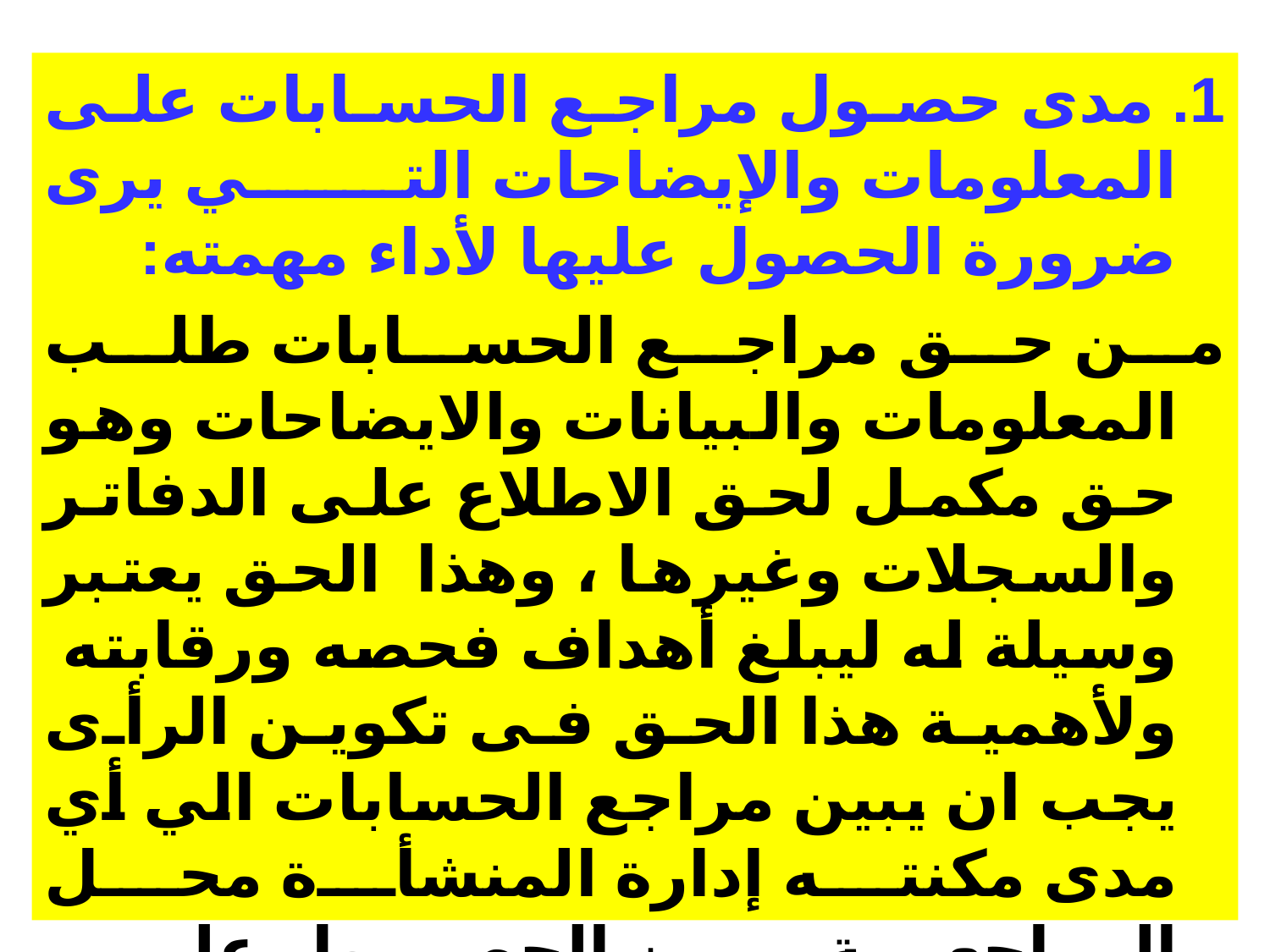

1. مدى حصول مراجع الحسابات على المعلومات والإيضاحات التي يرى ضرورة الحصول عليها لأداء مهمته:
	من حق مراجع الحسابات طلب المعلومات والبيانات والايضاحات وهو حق مكمل لحق الاطلاع على الدفاتر والسجلات وغيرها ، وهذا  الحق يعتبر وسيلة له ليبلغ أهداف فحصه ورقابته  ولأهمية هذا الحق فى تكوين الرأى يجب ان يبين مراجع الحسابات الي أي مدى مكنته إدارة المنشأة محل المراجعة من الحصول على المعلومات والبيانات والإيضاحات التى يرى أهميتها لأداء مهمته، وأن يوضح ذلك صراحة فى تقريره .